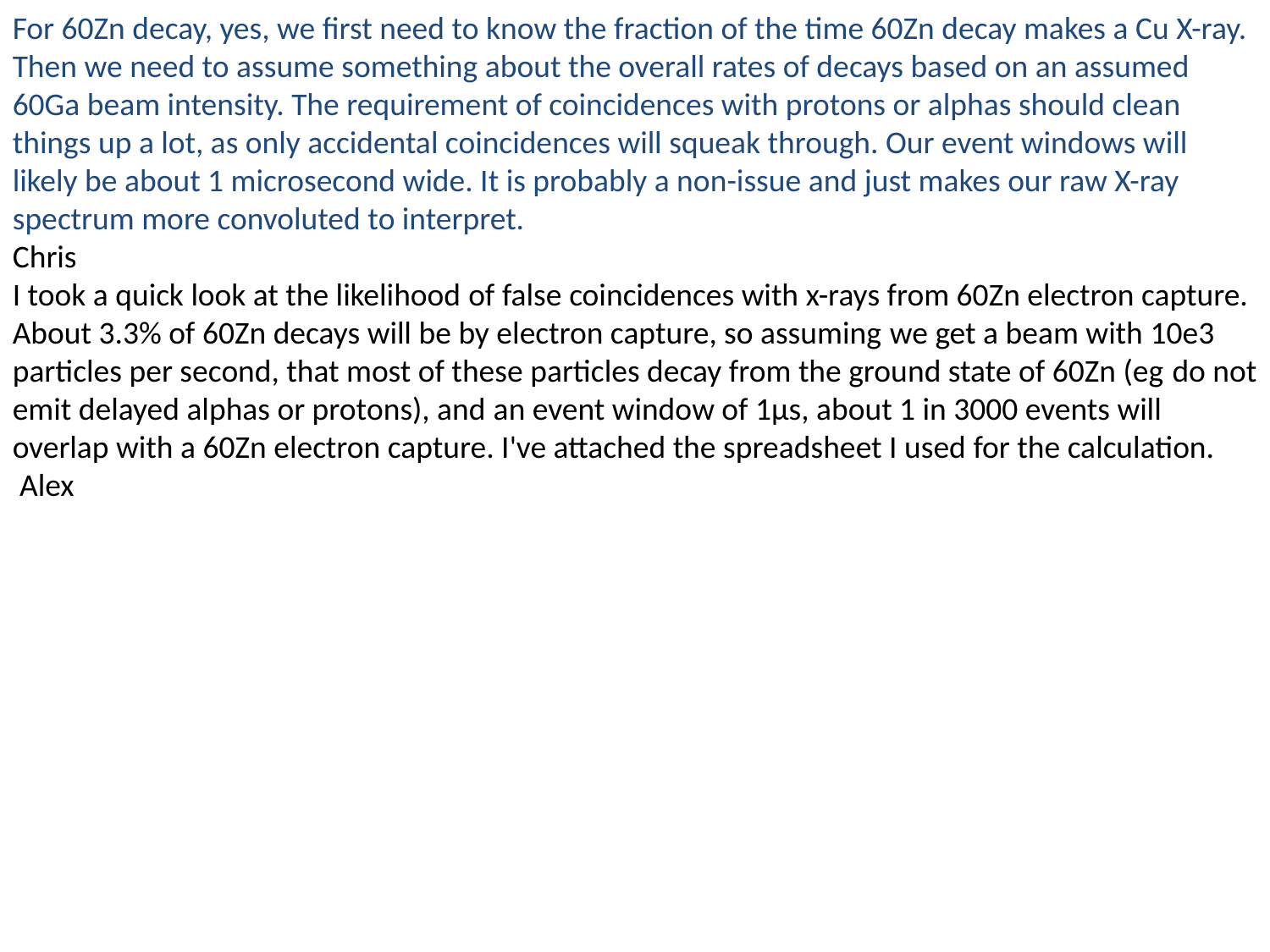

For 60Zn decay, yes, we first need to know the fraction of the time 60Zn decay makes a Cu X-ray. Then we need to assume something about the overall rates of decays based on an assumed 60Ga beam intensity. The requirement of coincidences with protons or alphas should clean things up a lot, as only accidental coincidences will squeak through. Our event windows will likely be about 1 microsecond wide. It is probably a non-issue and just makes our raw X-ray spectrum more convoluted to interpret.
Chris
I took a quick look at the likelihood of false coincidences with x-rays from 60Zn electron capture. About 3.3% of 60Zn decays will be by electron capture, so assuming we get a beam with 10e3 particles per second, that most of these particles decay from the ground state of 60Zn (eg do not emit delayed alphas or protons), and an event window of 1µs, about 1 in 3000 events will overlap with a 60Zn electron capture. I've attached the spreadsheet I used for the calculation.
 Alex